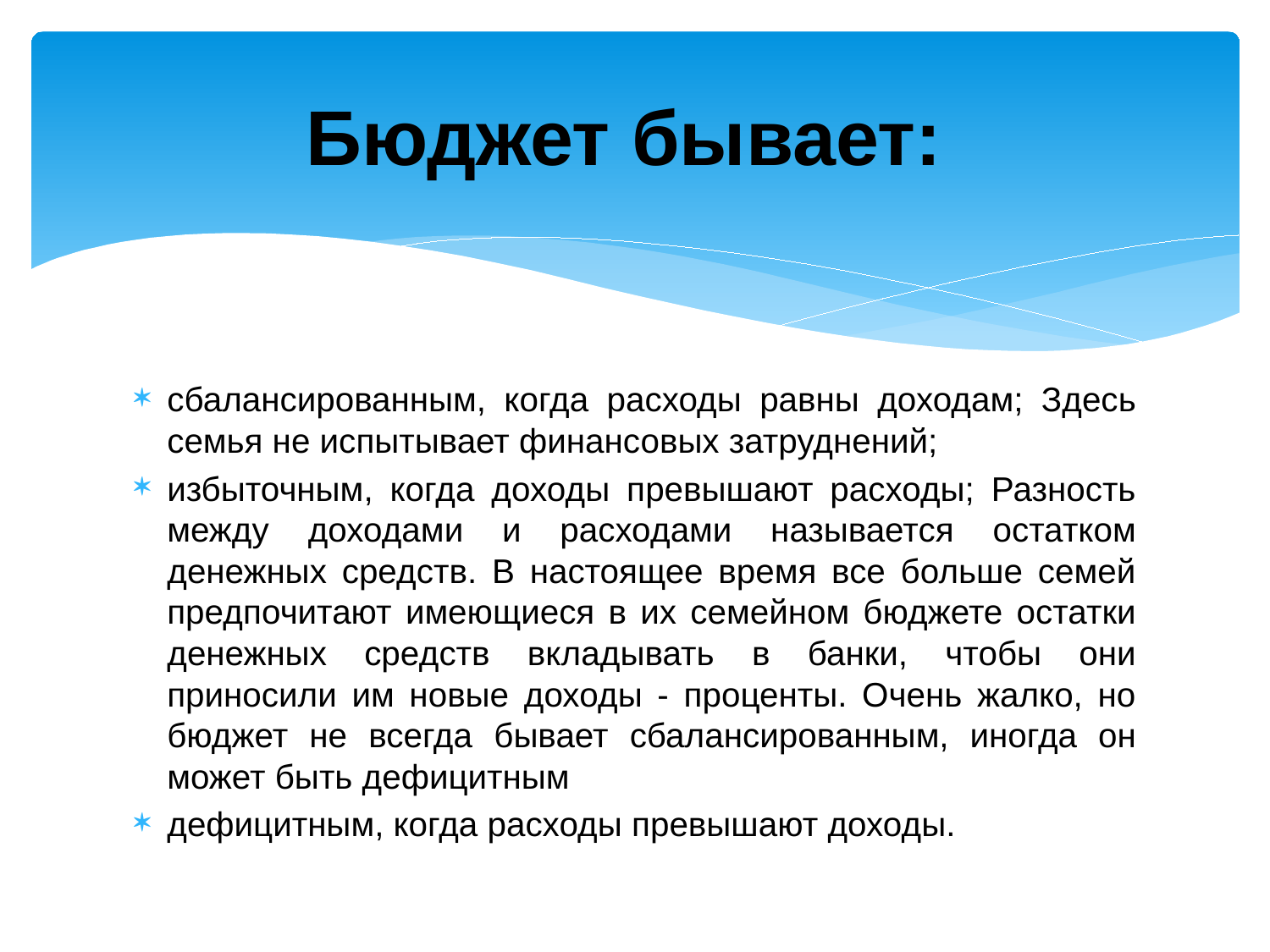

# Бюджет бывает:
сбалансированным, когда расходы равны доходам; Здесь семья не испытывает финансовых затруднений;
избыточным, когда доходы превышают расходы; Разность между доходами и расходами называется остатком денежных средств. В настоящее время все больше семей предпочитают имеющиеся в их семейном бюджете остатки денежных средств вкладывать в банки, чтобы они приносили им новые доходы - проценты. Очень жалко, но бюджет не всегда бывает сбалансированным, иногда он может быть дефицитным
дефицитным, когда расходы превышают доходы.